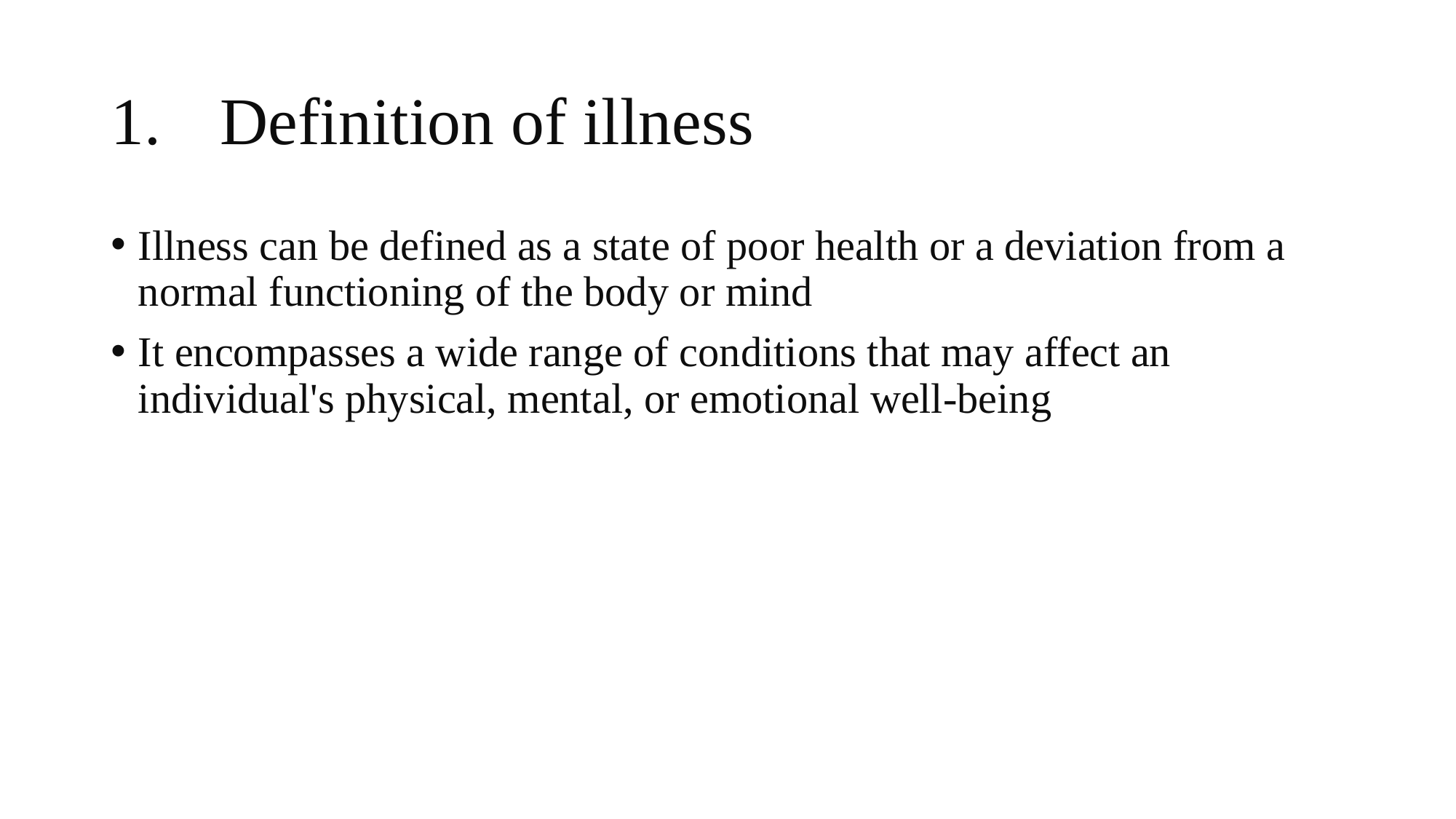

# 1.	Definition of illness
Illness can be defined as a state of poor health or a deviation from a normal functioning of the body or mind
It encompasses a wide range of conditions that may affect an individual's physical, mental, or emotional well-being